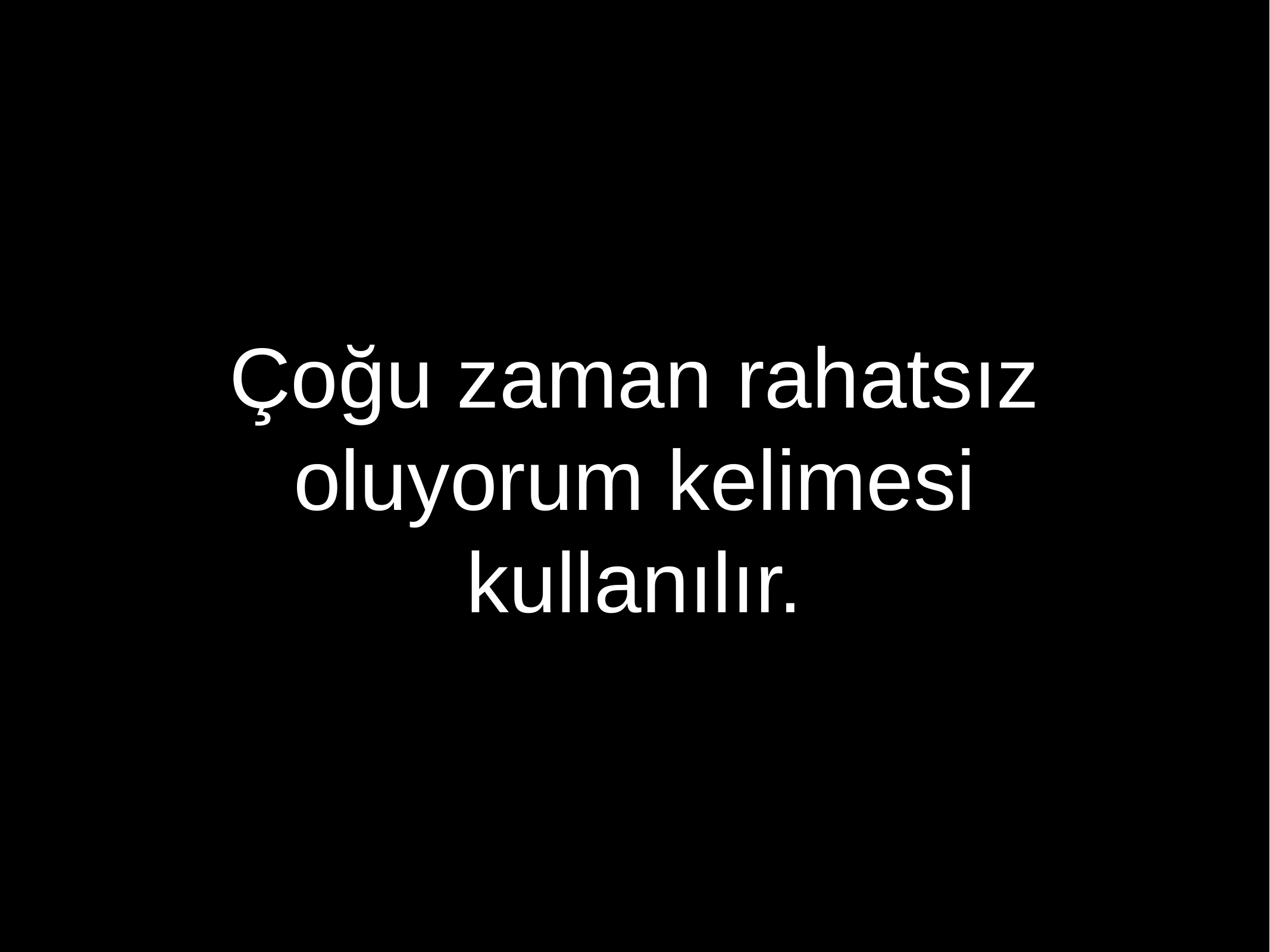

# Çoğu zaman rahatsız oluyorum kelimesi kullanılır.